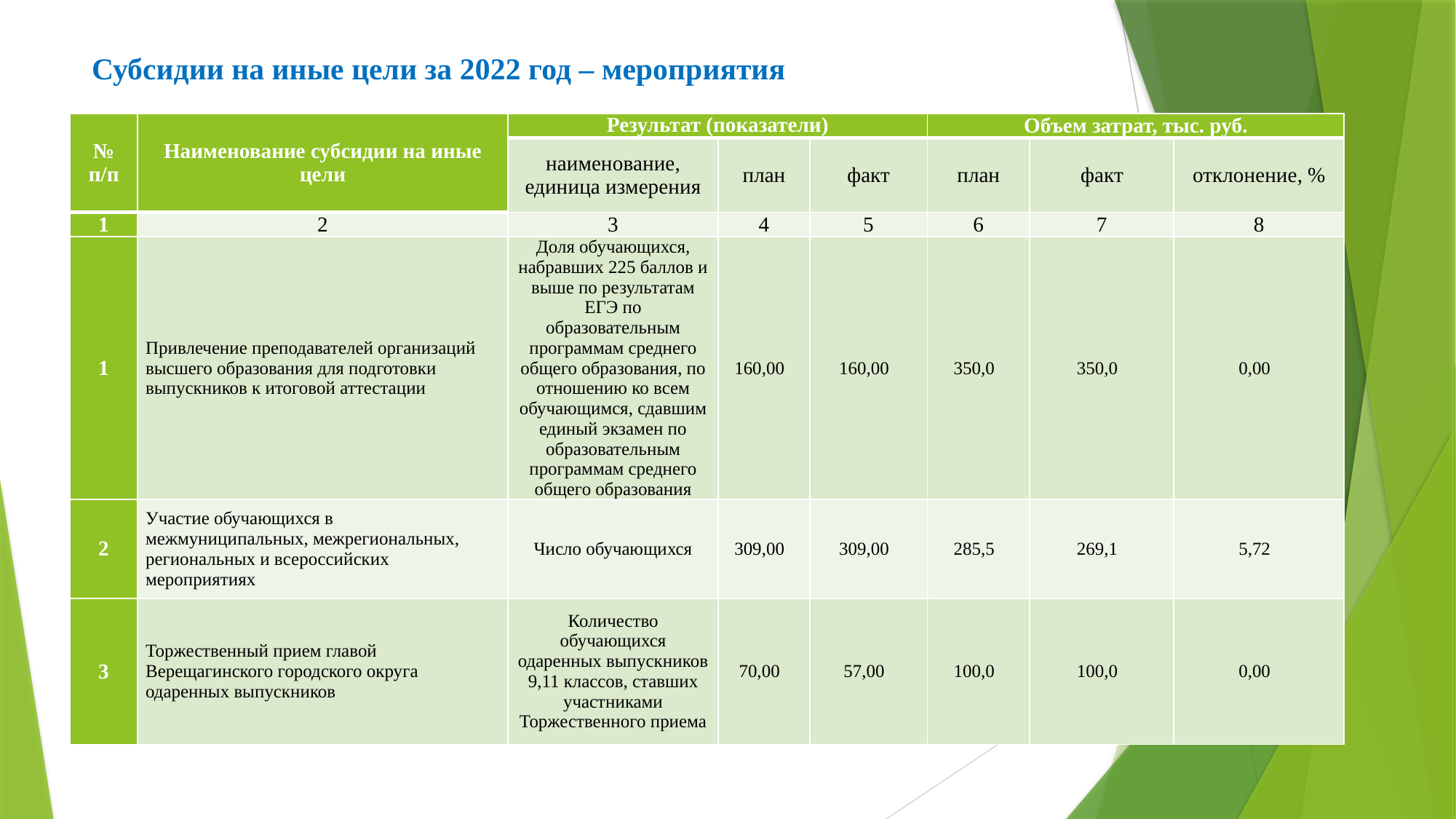

# Субсидии на иные цели за 2022 год – мероприятия
| № п/п | Наименование субсидии на иные цели | Результат (показатели) |  |  | Объем затрат, тыс. руб. |  |  |
| --- | --- | --- | --- | --- | --- | --- | --- |
|  |  | наименование, единица измерения | план | факт | план | факт | отклонение, % |
| 1 | 2 | 3 | 4 | 5 | 6 | 7 | 8 |
| 1 | Привлечение преподавателей организаций высшего образования для подготовки выпускников к итоговой аттестации | Доля обучающихся, набравших 225 баллов и выше по результатам ЕГЭ по образовательным программам среднего общего образования, по отношению ко всем обучающимся, сдавшим единый экзамен по образовательным программам среднего общего образования | 160,00 | 160,00 | 350,0 | 350,0 | 0,00 |
| 2 | Участие обучающихся в межмуниципальных, межрегиональных, региональных и всероссийских мероприятиях | Число обучающихся | 309,00 | 309,00 | 285,5 | 269,1 | 5,72 |
| 3 | Торжественный прием главой Верещагинского городского округа одаренных выпускников | Количество обучающихся одаренных выпускников 9,11 классов, ставших участниками Торжественного приема | 70,00 | 57,00 | 100,0 | 100,0 | 0,00 |